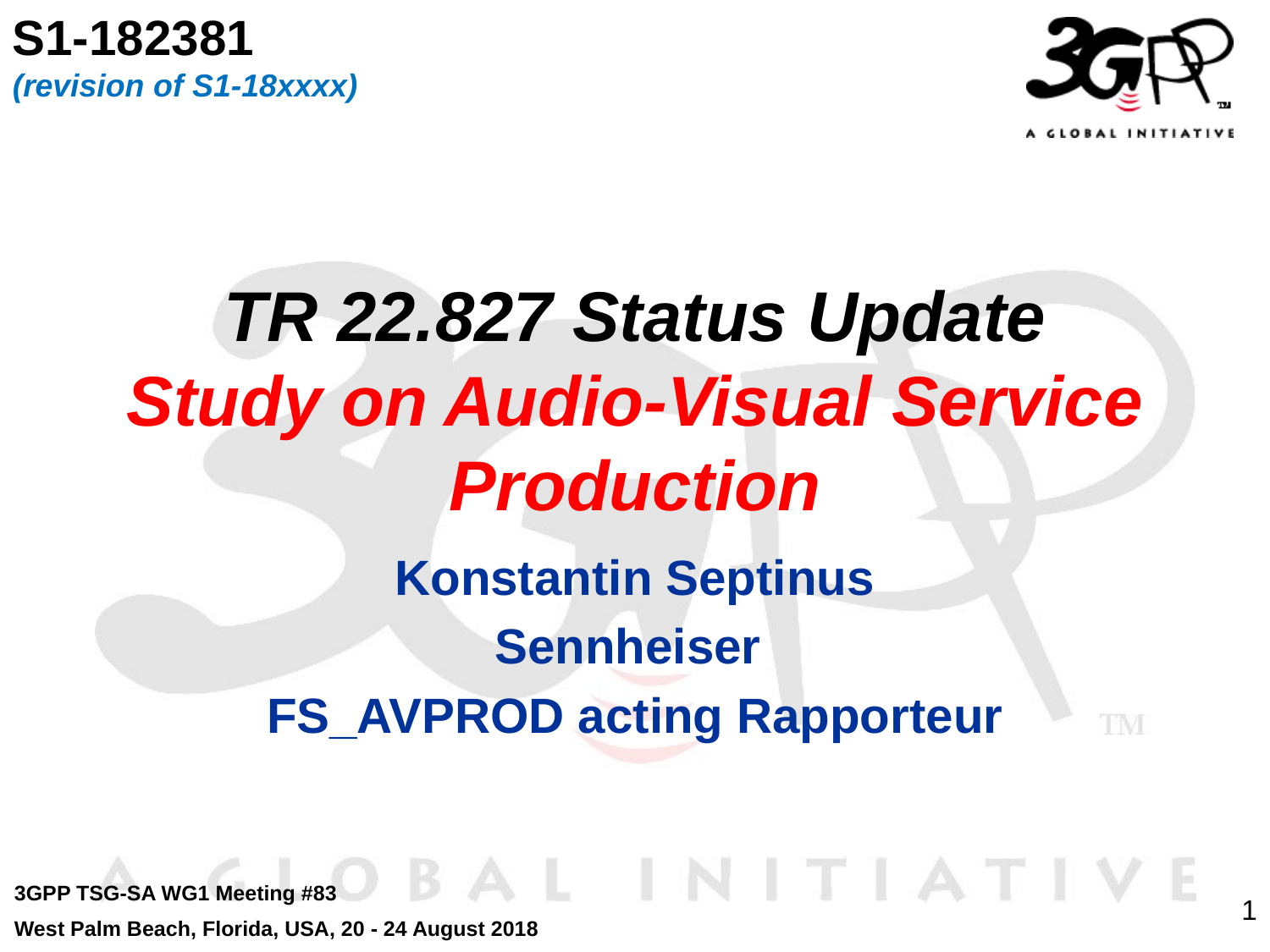

S1-182381
(revision of S1-18xxxx)
# TR 22.827 Status Update Study on Audio-Visual Service Production
Konstantin Septinus
Sennheiser
FS_AVPROD acting Rapporteur
3GPP TSG-SA WG1 Meeting #83
West Palm Beach, Florida, USA, 20 - 24 August 2018
1